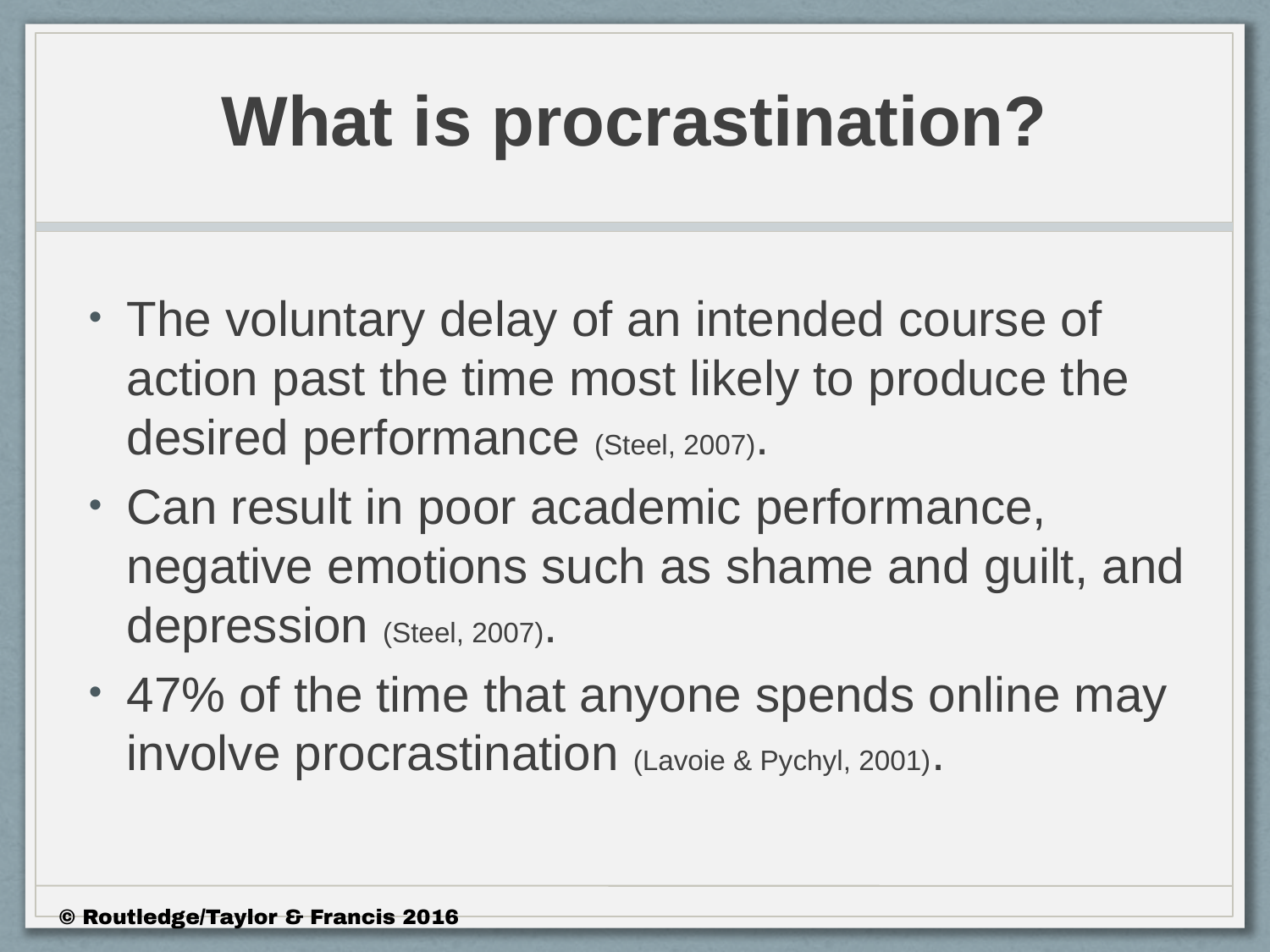

# What is procrastination?
The voluntary delay of an intended course of action past the time most likely to produce the desired performance (Steel, 2007).
Can result in poor academic performance, negative emotions such as shame and guilt, and depression (Steel, 2007).
47% of the time that anyone spends online may involve procrastination (Lavoie & Pychyl, 2001).
© Routledge/Taylor & Francis 2016